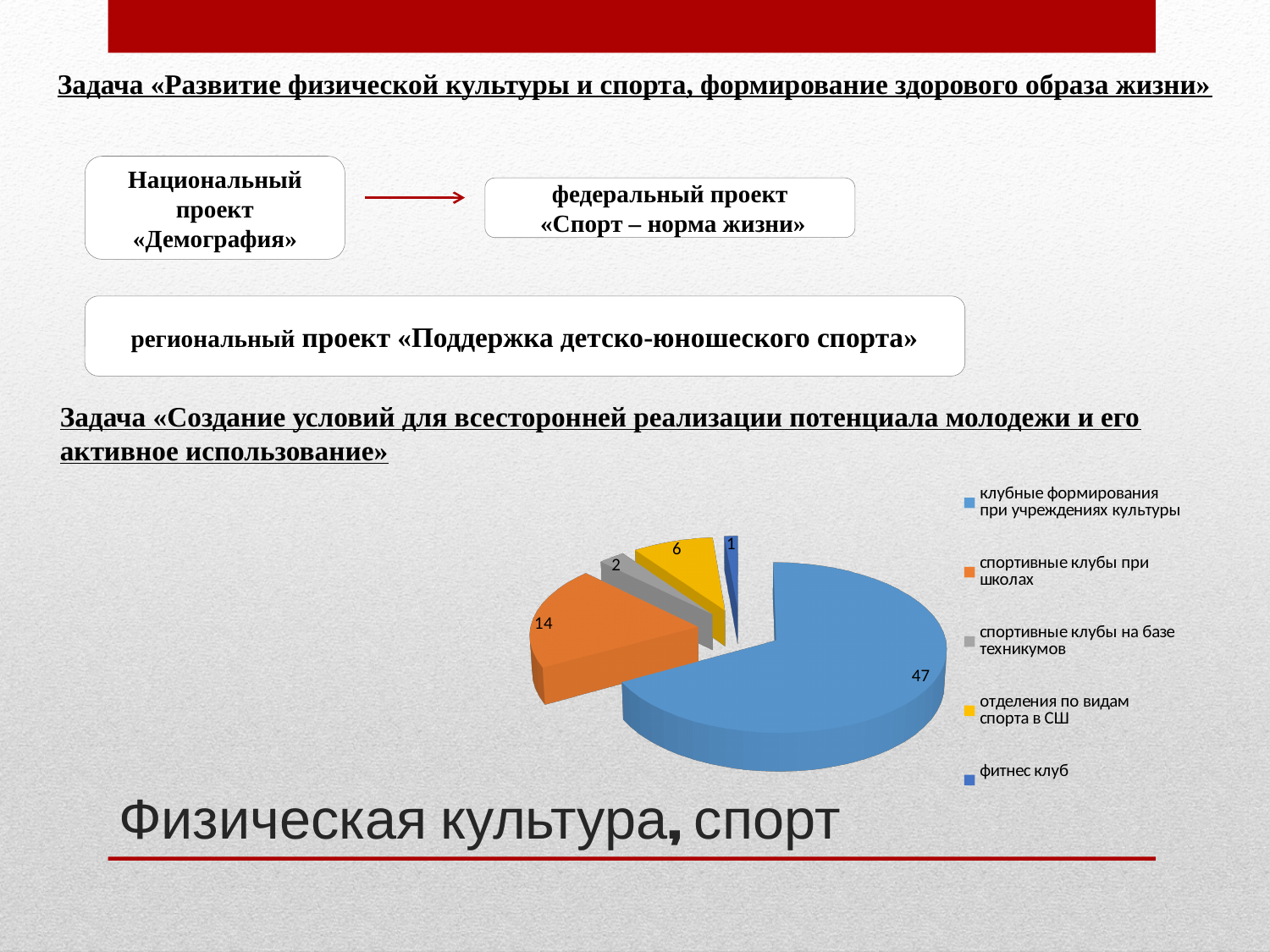

Задача «Развитие физической культуры и спорта, формирование здорового образа жизни»

Национальный проект «Демография»
федеральный проект
 «Спорт – норма жизни»
региональный проект «Поддержка детско-юношеского спорта»
Задача «Создание условий для всесторонней реализации потенциала молодежи и его активное использование»

[unsupported chart]

# Физическая культура, спорт